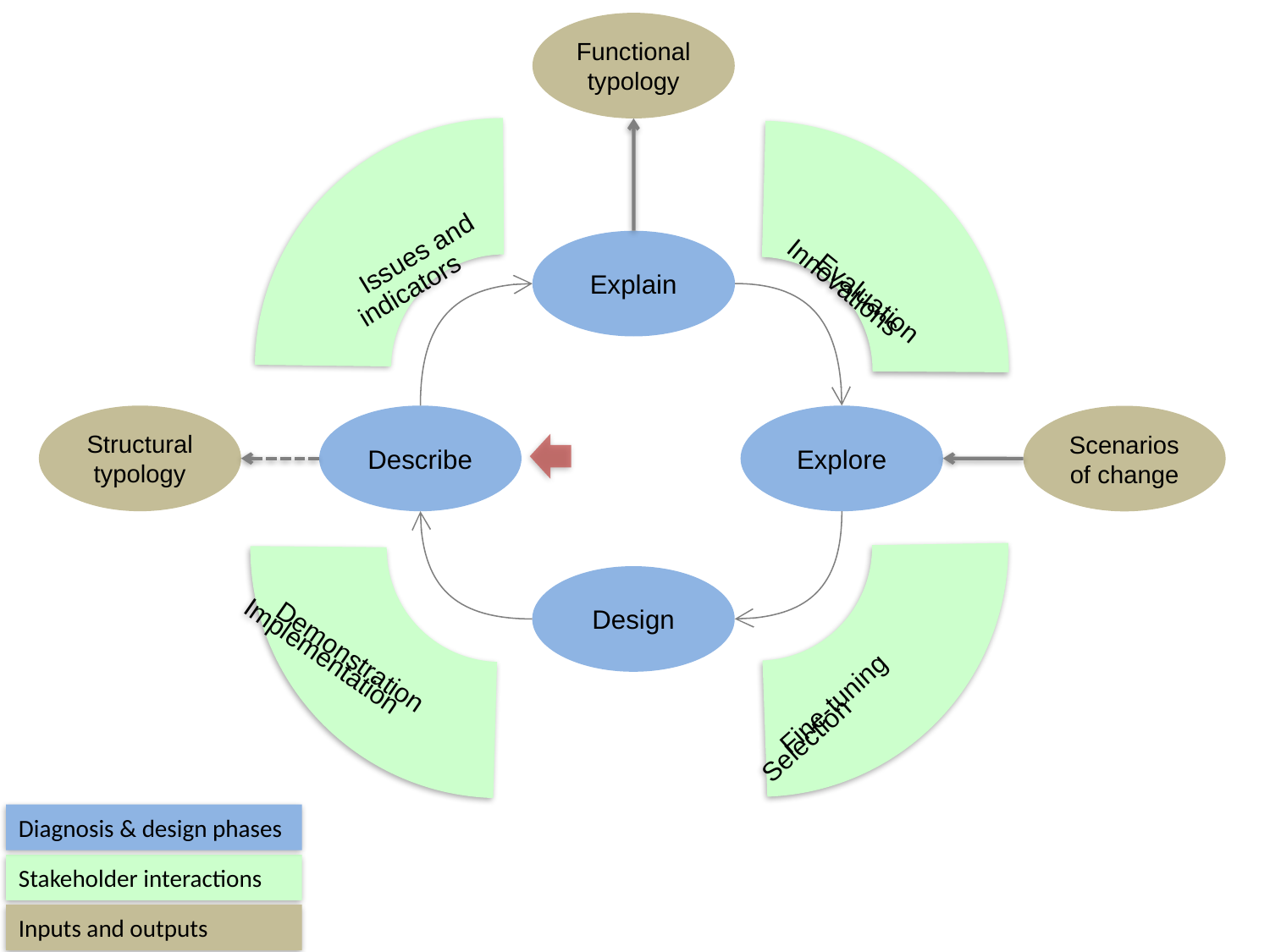

Functional typology
Structural typology
Scenarios of change
Issues and
indicators
Evaluation
Innovations
Selection
Fine-tuning
Implementation
Demonstration
Explain
Describe
Explore

Design
Diagnosis & design phases
Stakeholder interactions
Inputs and outputs